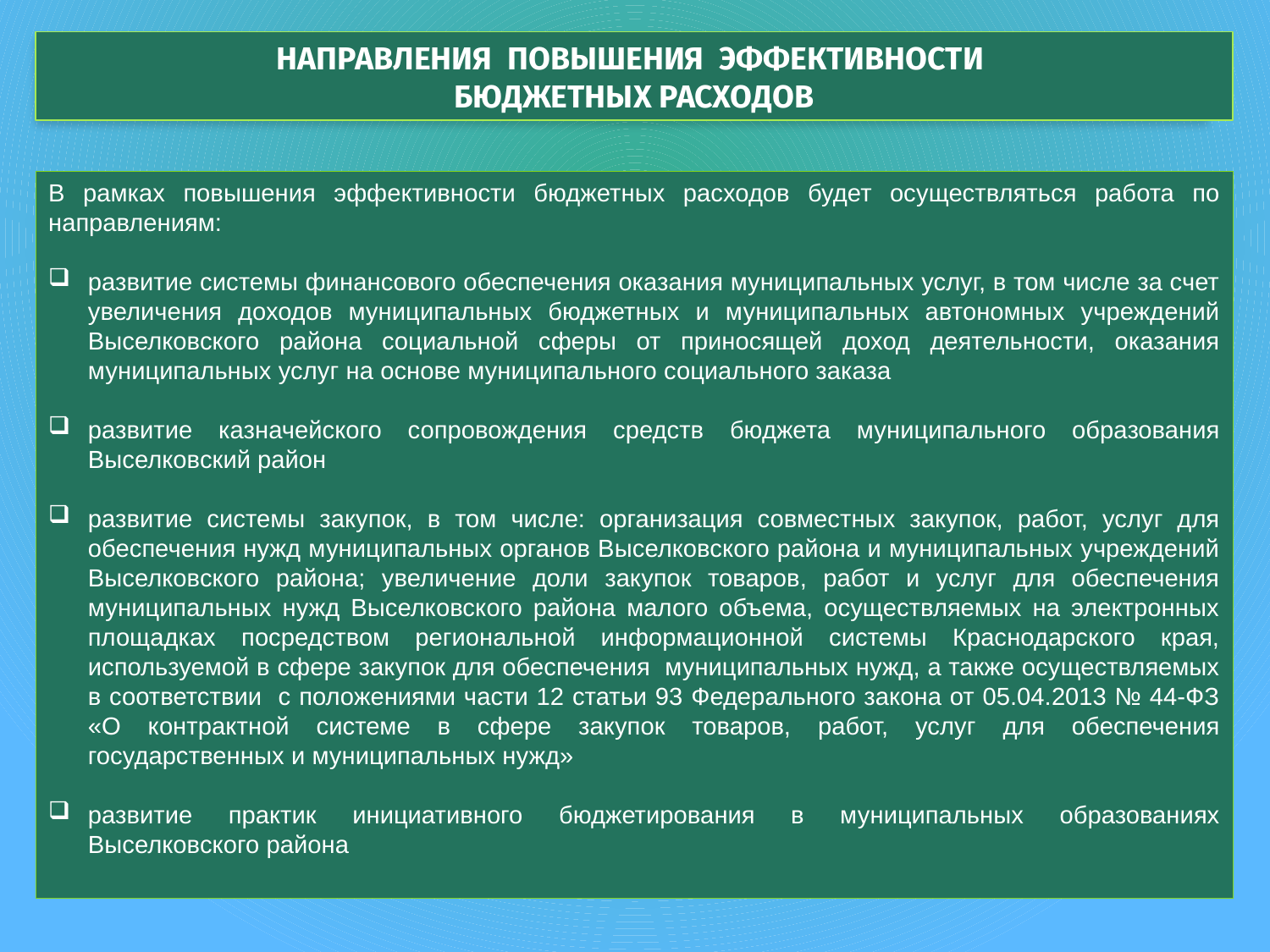

НАПРАВЛЕНИЯ  ПОВЫШЕНИЯ  ЭФФЕКТИВНОСТИ
БЮДЖЕТНЫХ РАСХОДОВ
В рамках повышения эффективности бюджетных расходов будет осуществляться работа по направлениям:

развитие системы финансового обеспечения оказания муниципальных услуг, в том числе за счет увеличения доходов муниципальных бюджетных и муниципальных автономных учреждений Выселковского района социальной сферы от приносящей доход деятельности, оказания муниципальных услуг на основе муниципального социального заказа

развитие казначейского сопровождения средств бюджета муниципального образования Выселковский район

развитие системы закупок, в том числе: организация совместных закупок, работ, услуг для обеспечения нужд муниципальных органов Выселковского района и муниципальных учреждений Выселковского района; увеличение доли закупок товаров, работ и услуг для обеспечения муниципальных нужд Выселковского района малого объема, осуществляемых на электронных площадках посредством региональной информационной системы Краснодарского края, используемой в сфере закупок для обеспечения  муниципальных нужд, а также осуществляемых в соответствии  с положениями части 12 статьи 93 Федерального закона от 05.04.2013 № 44-ФЗ «О контрактной системе в сфере закупок товаров, работ, услуг для обеспечения государственных и муниципальных нужд»

развитие практик инициативного бюджетирования в муниципальных образованиях Выселковского района